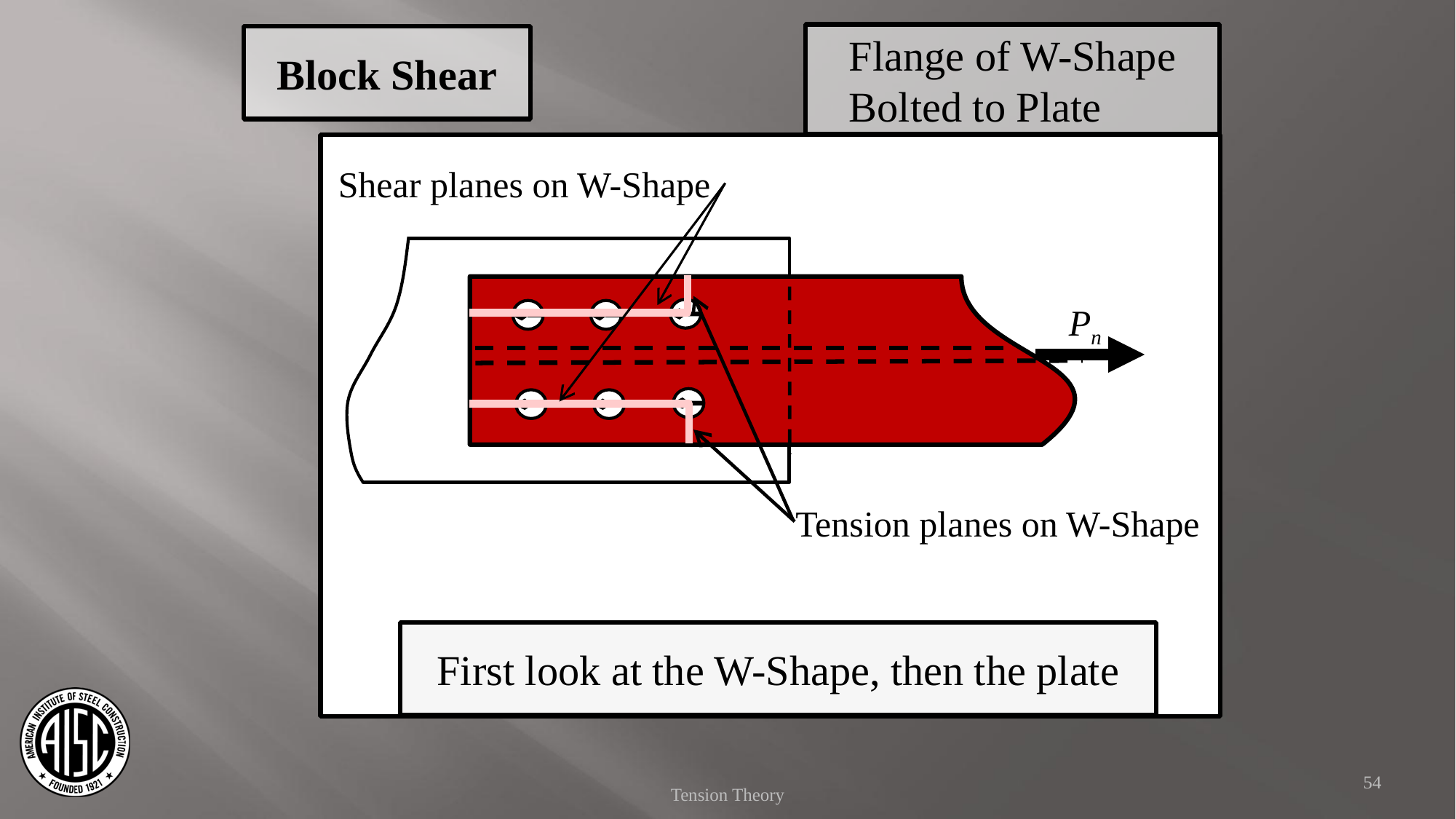

Flange of W-Shape Bolted to Plate
Block Shear

Shear planes on W-Shape

Pn

Tension planes on W-Shape
First look at the W-Shape, then the plate
54
Tension Theory